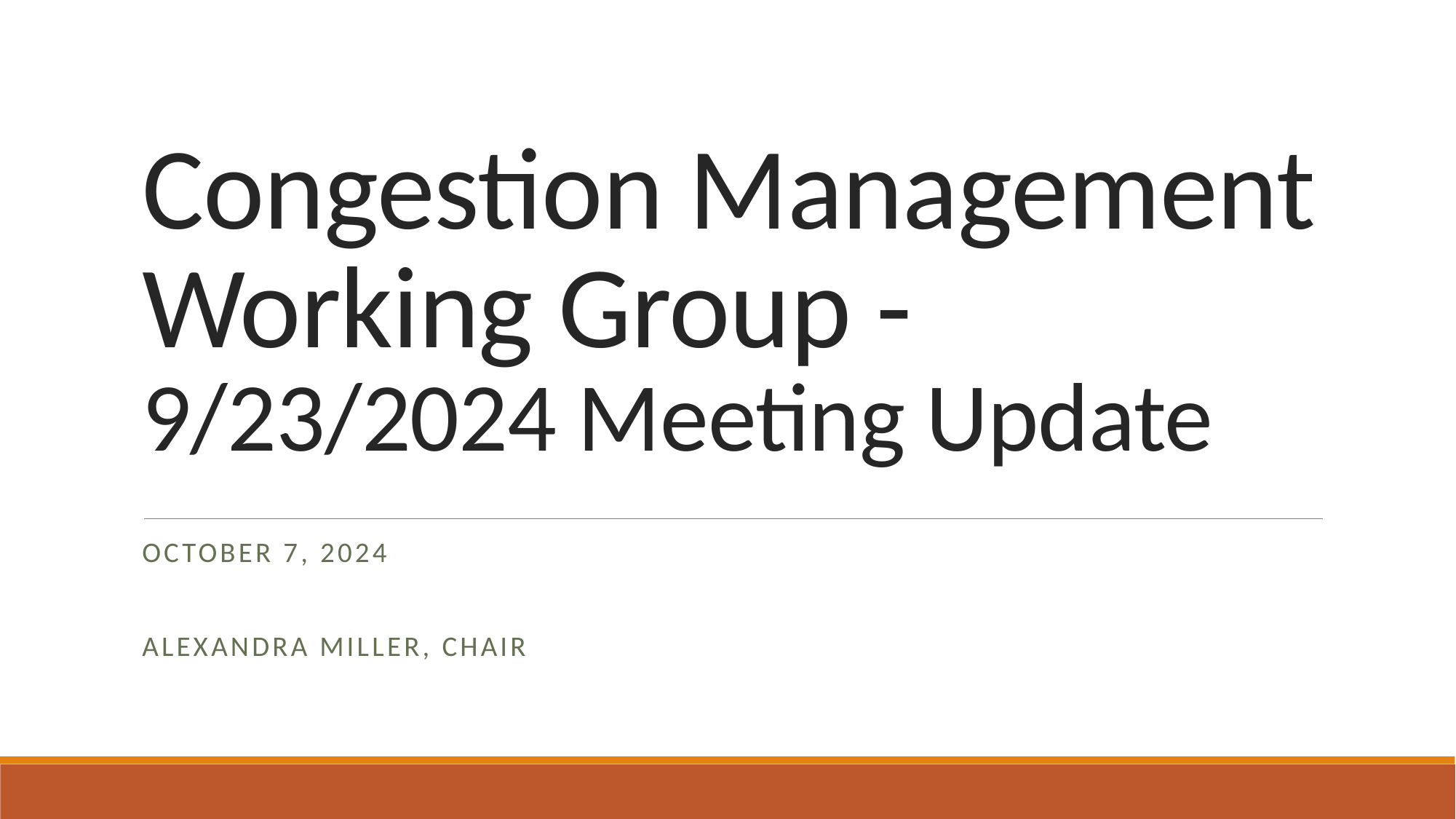

# Congestion Management Working Group - 9/23/2024 Meeting Update
October 7, 2024

Alexandra miller, chair